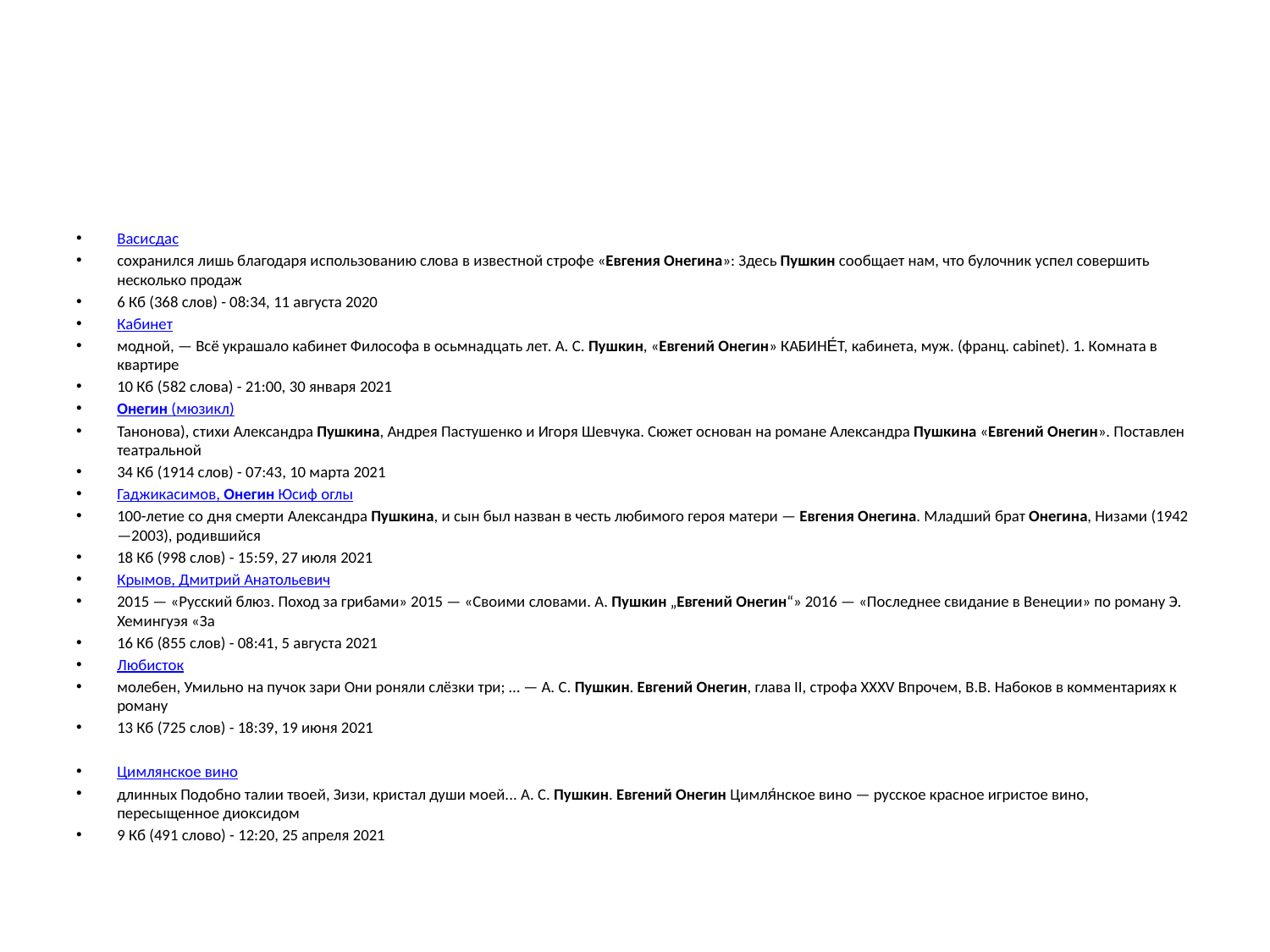

#
Васисдас
сохранился лишь благодаря использованию слова в известной строфе «Евгения Онегина»: Здесь Пушкин сообщает нам, что булочник успел совершить несколько продаж
6 Кб (368 слов) - 08:34, 11 августа 2020
Кабинет
модной, — Всё украшало кабинет Философа в осьмнадцать лет. А. С. Пушкин, «Евгений Онегин» КАБИНЕ́Т, кабинета, муж. (франц. cabinet). 1. Комната в квартире
10 Кб (582 слова) - 21:00, 30 января 2021
Онегин (мюзикл)
Танонова), стихи Александра Пушкина, Андрея Пастушенко и Игоря Шевчука. Сюжет основан на романе Александра Пушкина «Евгений Онегин». Поставлен театральной
34 Кб (1914 слов) - 07:43, 10 марта 2021
Гаджикасимов, Онегин Юсиф оглы
100-летие со дня смерти Александра Пушкина, и сын был назван в честь любимого героя матери — Евгения Онегина. Младший брат Онегина, Низами (1942—2003), родившийся
18 Кб (998 слов) - 15:59, 27 июля 2021
Крымов, Дмитрий Анатольевич
2015 — «Русский блюз. Поход за грибами» 2015 — «Своими словами. А. Пушкин „Евгений Онегин“» 2016 — «Последнее свидание в Венеции» по роману Э. Хемингуэя «За
16 Кб (855 слов) - 08:41, 5 августа 2021
Любисток
молебен, Умильно на пучок зари Они роняли слёзки три; … — А. С. Пушкин. Евгений Онегин, глава II, строфа XXXV Впрочем, В.В. Набоков в комментариях к роману
13 Кб (725 слов) - 18:39, 19 июня 2021

Цимлянское вино
длинных Подобно талии твоей, Зизи, кристал души моей... А. С. Пушкин. Евгений Онегин Цимля́нское вино — русское красное игристое вино, пересыщенное диоксидом
9 Кб (491 слово) - 12:20, 25 апреля 2021